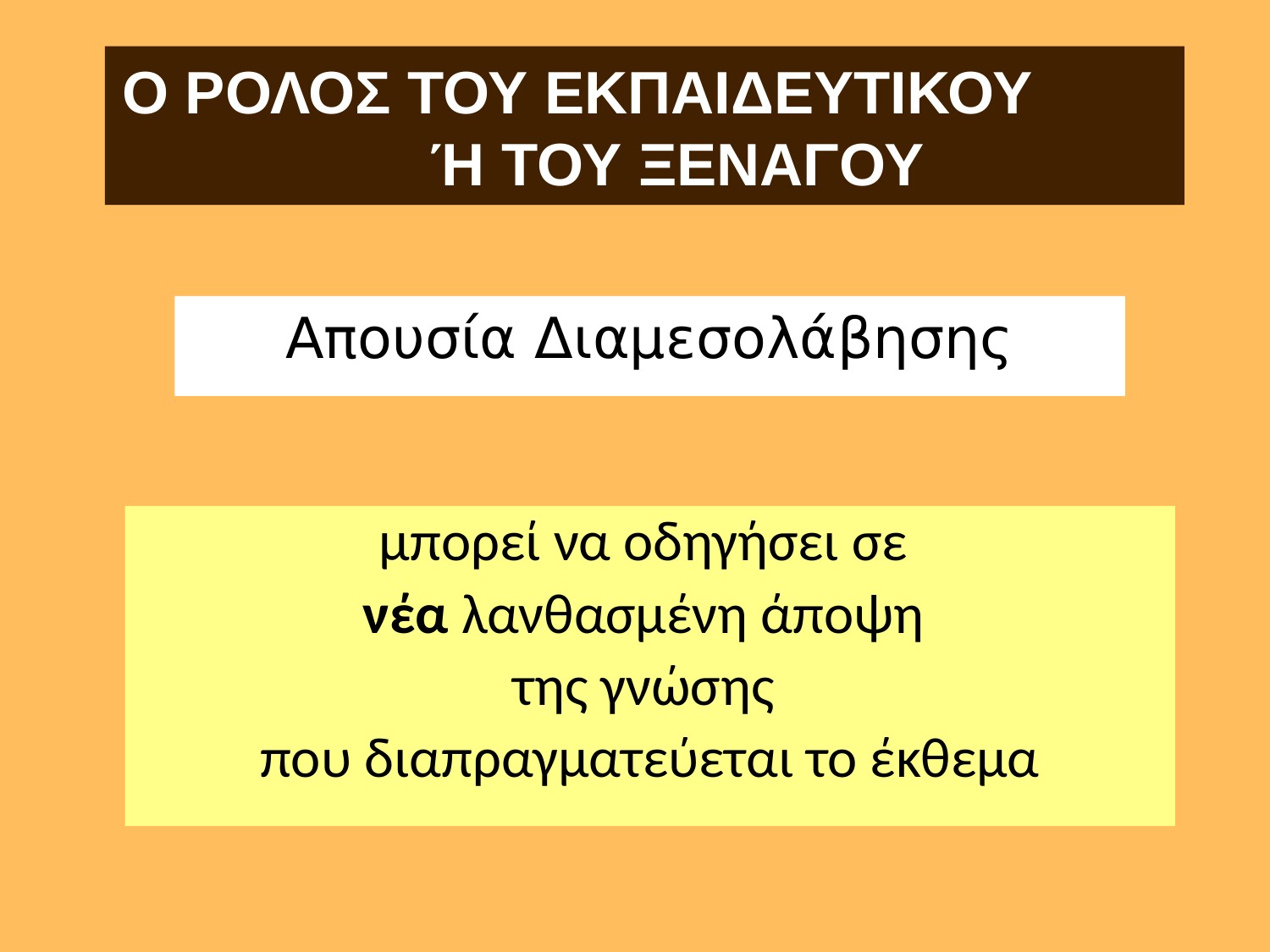

# Ο ΡΟΛΟΣ ΤΟΥ ΕΚΠΑΙΔΕΥΤΙΚΟΥ               Ή ΤΟΥ ΞΕΝΑΓΟΥ
Απουσία Διαμεσολάβησης
μπορεί να οδηγήσει σε
νέα λανθασμένη άποψη
της γνώσης
που διαπραγματεύεται το έκθεμα